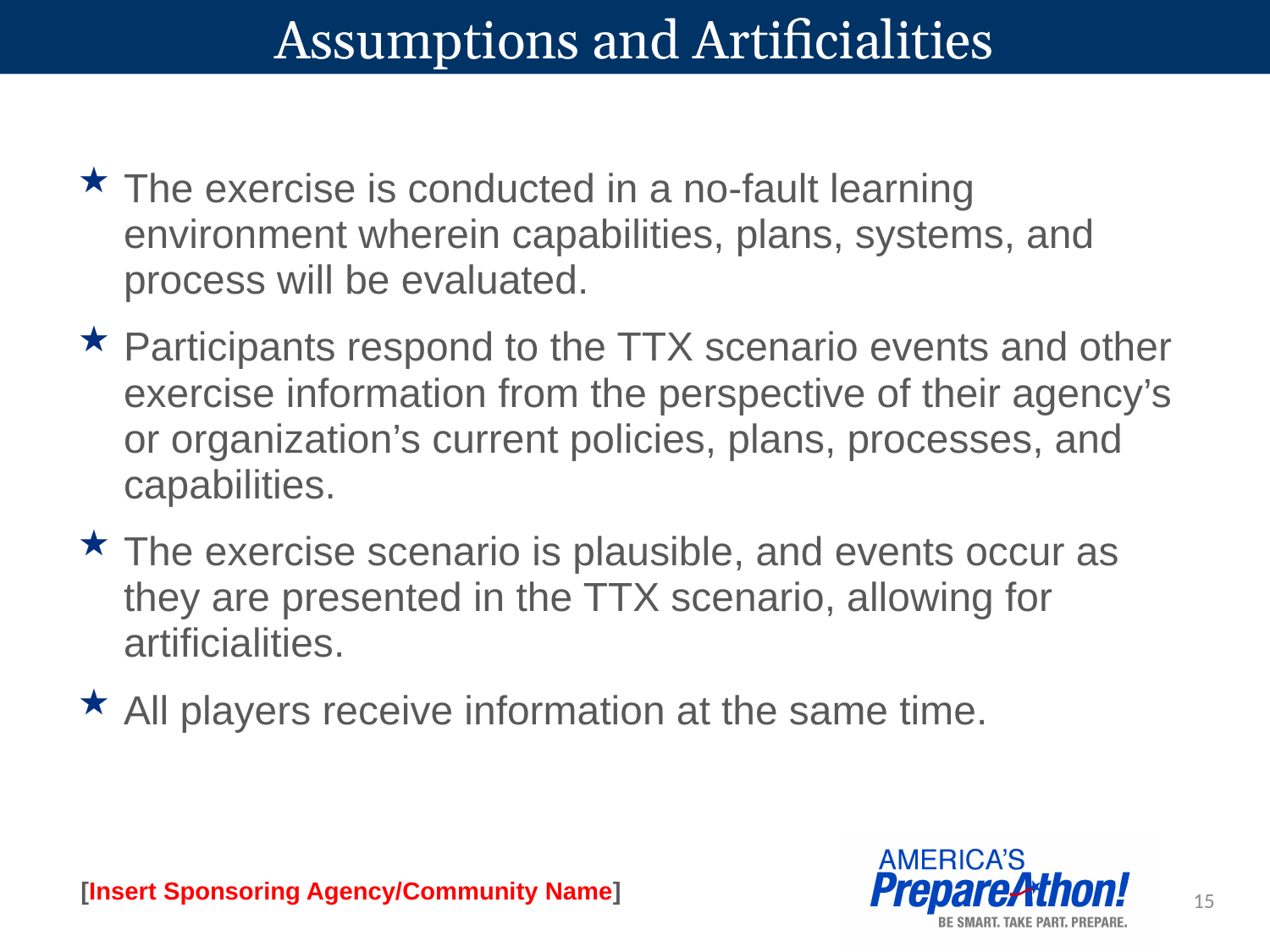

# Assumptions and Artificialities
The exercise is conducted in a no-fault learning environment wherein capabilities, plans, systems, and process will be evaluated.
Participants respond to the TTX scenario events and other exercise information from the perspective of their agency’s or organization’s current policies, plans, processes, and capabilities.
The exercise scenario is plausible, and events occur as they are presented in the TTX scenario, allowing for artificialities.
All players receive information at the same time.

15